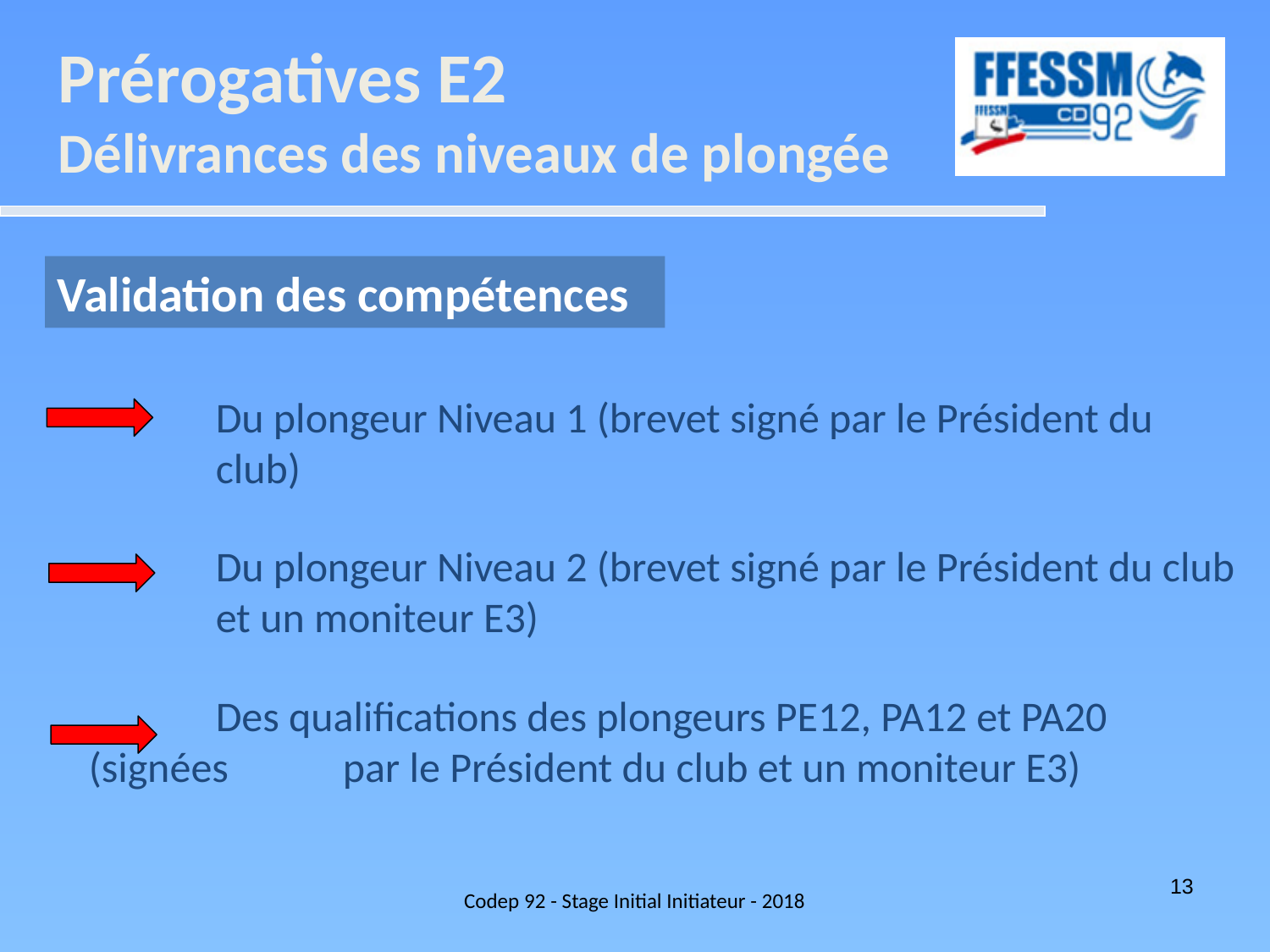

Prérogatives E2
Délivrances des niveaux de plongée
Validation des compétences
		Du plongeur Niveau 1 (brevet signé par le Président du 		club)

		Du plongeur Niveau 2 (brevet signé par le Président du club 	et un moniteur E3)

		Des qualifications des plongeurs PE12, PA12 et PA20 (signées 	par le Président du club et un moniteur E3)

Codep 92 - Stage Initial Initiateur - 2018
13